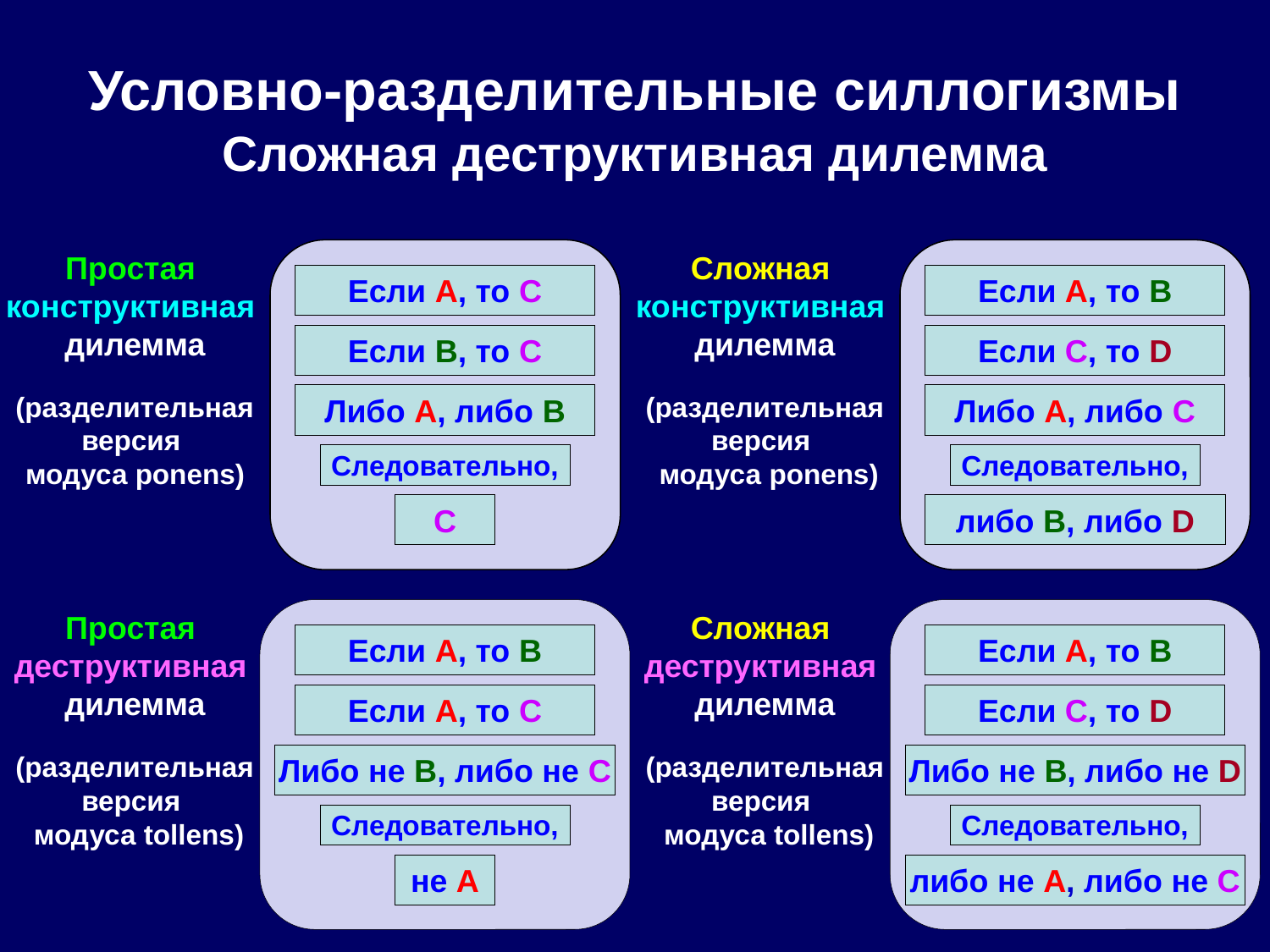

# Условно-разделительные силлогизмы Сложная деструктивная дилемма
Простая
конструктивная
дилемма

Сложная
конструктивная
дилемма

Если A, то C
Если A, то B
Если B, то C
Если C, то D
(разделительная версия
модуса ponens)
(разделительная версия
 модуса ponens)
Либо A, либо B
Либо A, либо C
Следовательно,
Следовательно,
С
либо B, либо D

Простая
деструктивная
дилемма
Сложная
деструктивная
дилемма
Если A, то B
Если A, то B
Если A, то C
Если C, то D
(разделительная версия
 модуса tollens)
(разделительная версия
 модуса tollens)
Либо не B, либо не C
Либо не B, либо не D
Следовательно,
Следовательно,
не A
либо не A, либо не C